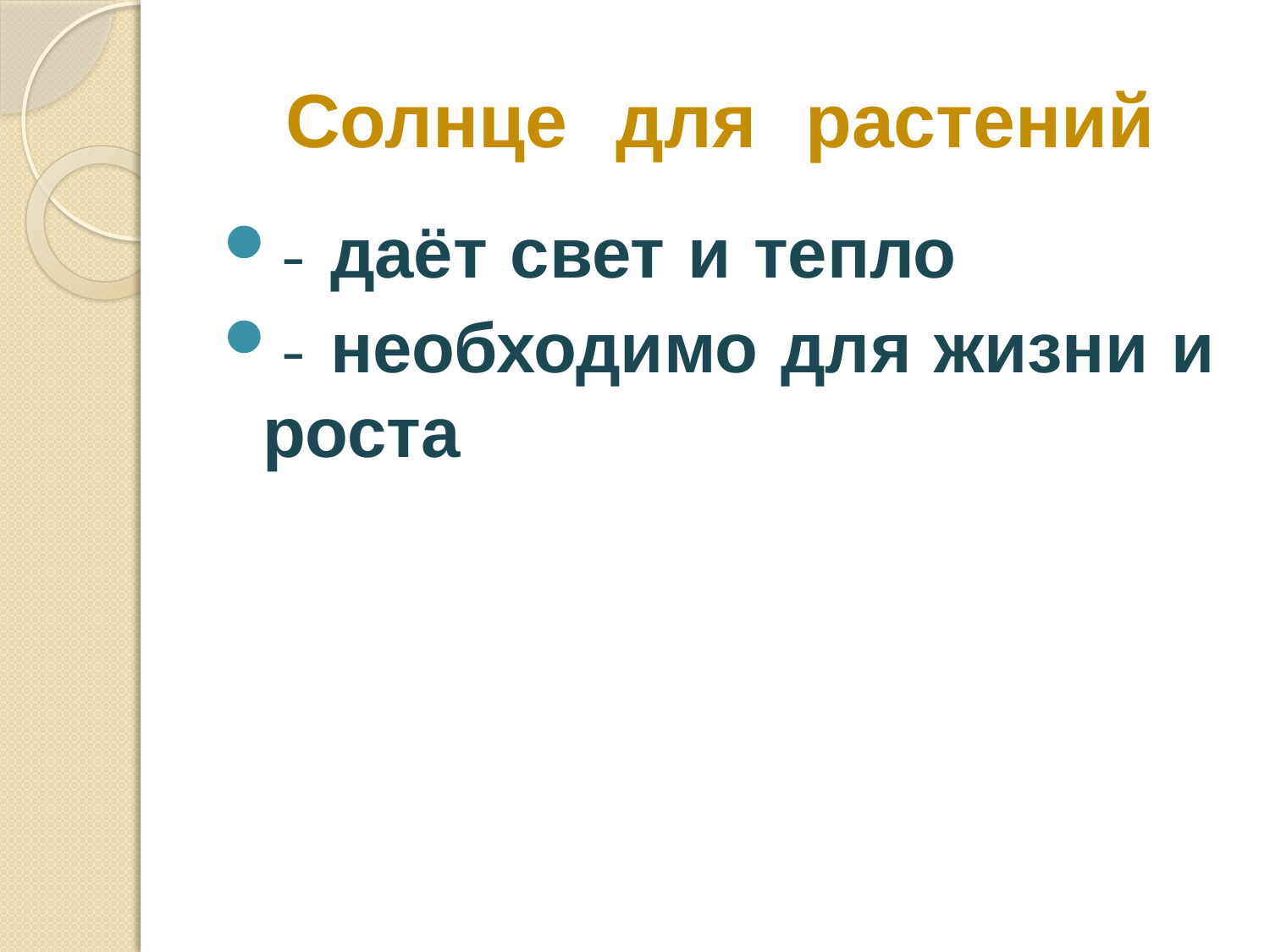

# Солнце  для  растений
- даёт свет и тепло
- необходимо для жизни и роста